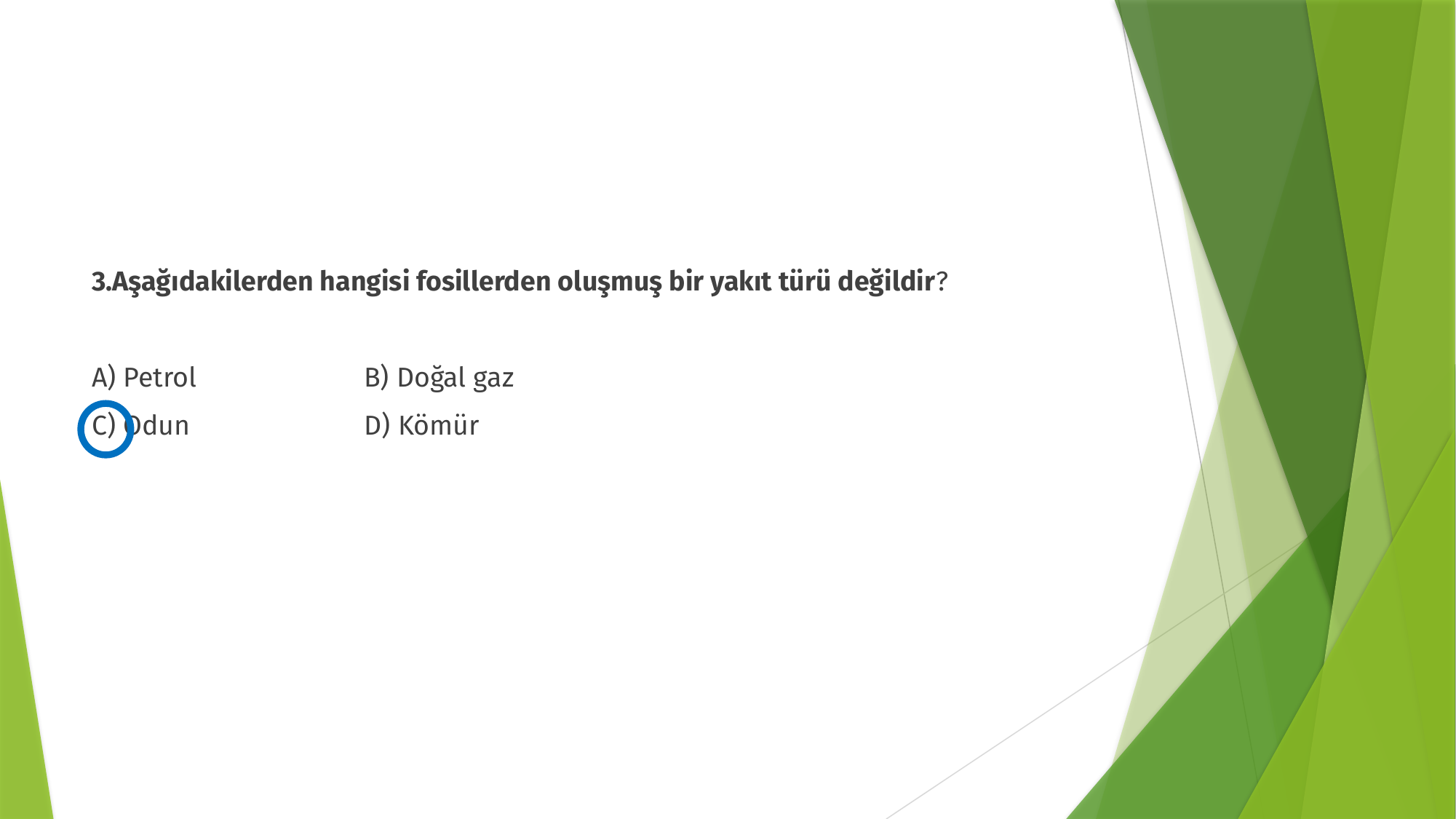

#
3.Aşağıdakilerden hangisi fosillerden oluşmuş bir yakıt türü değildir?

A) Petrol                       B) Doğal gaz
C) Odun                        D) Kömür